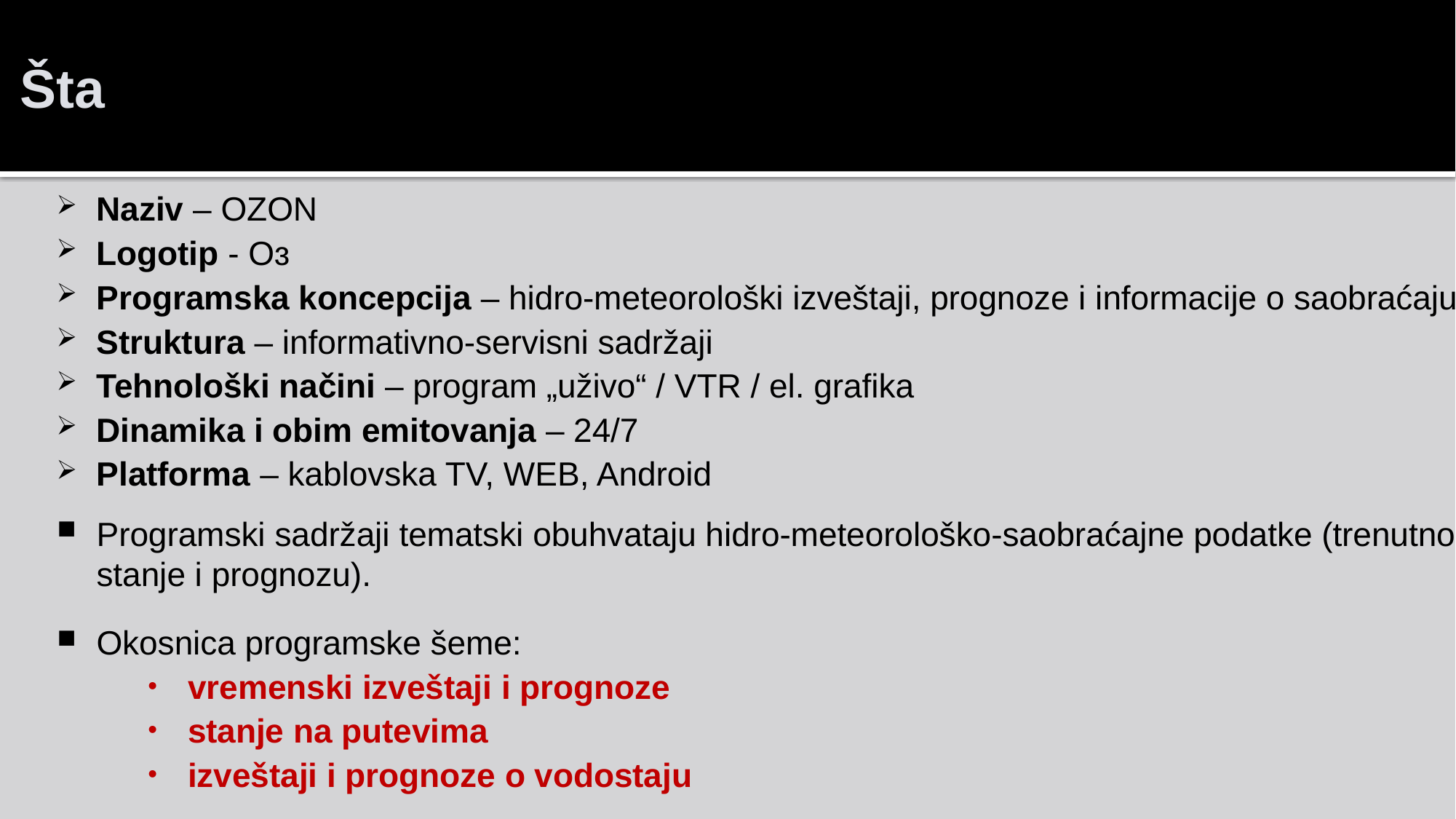

Šta
Naziv – OZON
Logotip - Oɜ
Programska koncepcija – hidro-meteorološki izveštaji, prognoze i informacije o saobraćaju
Struktura – informativno-servisni sadržaji
Tehnološki načini – program „uživo“ / VTR / el. grafika
Dinamika i obim emitovanja – 24/7
Platforma – kablovska TV, WEB, Android

Programski sadržaji tematski obuhvataju hidro-meteorološko-saobraćajne podatke (trenutno stanje i prognozu).

Okosnica programske šeme:
vremenski izveštaji i prognoze
stanje na putevima
izveštaji i prognoze o vodostaju